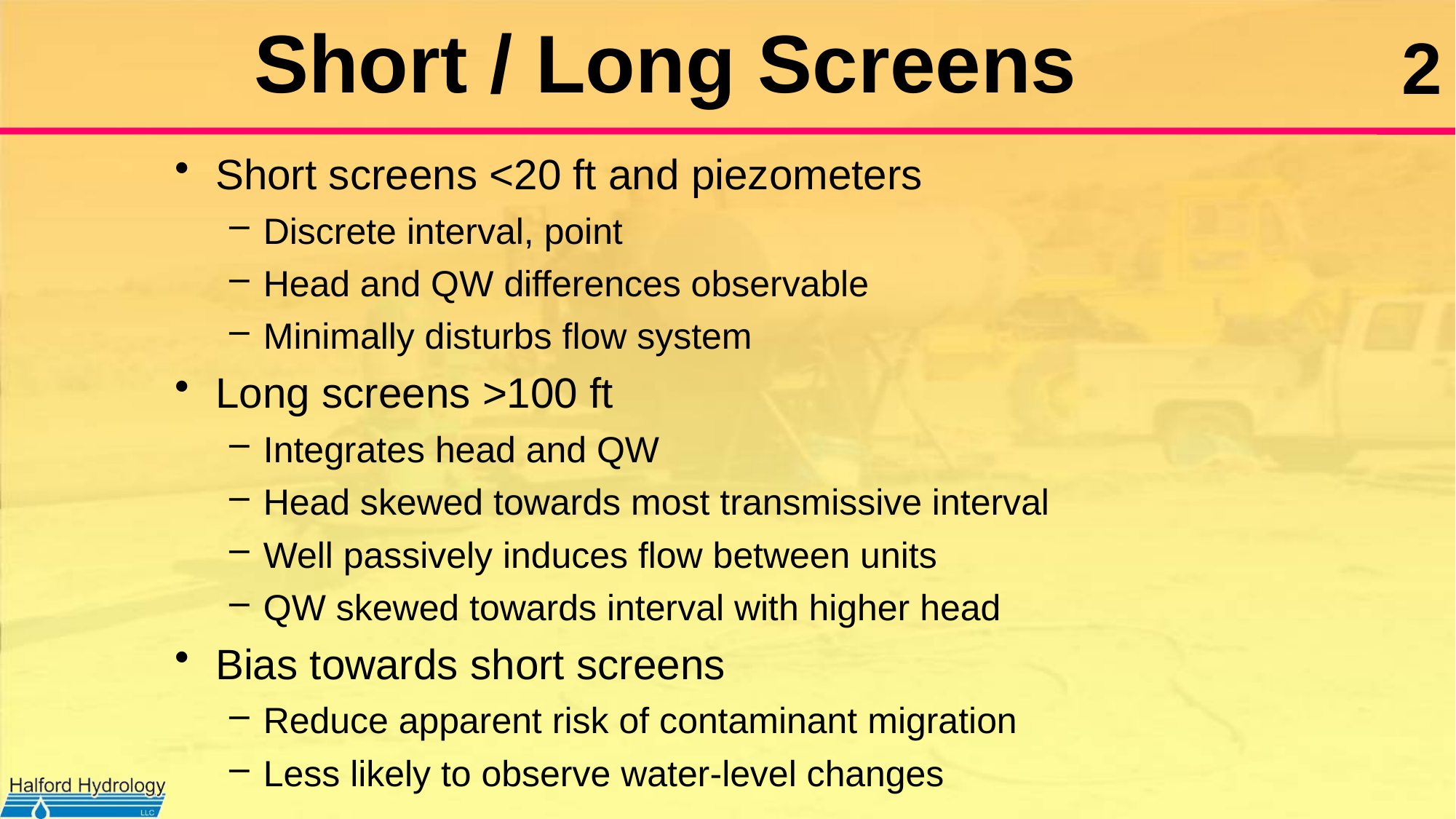

# Short / Long Screens
Short screens <20 ft and piezometers
Discrete interval, point
Head and QW differences observable
Minimally disturbs flow system
Long screens >100 ft
Integrates head and QW
Head skewed towards most transmissive interval
Well passively induces flow between units
QW skewed towards interval with higher head
Bias towards short screens
Reduce apparent risk of contaminant migration
Less likely to observe water-level changes